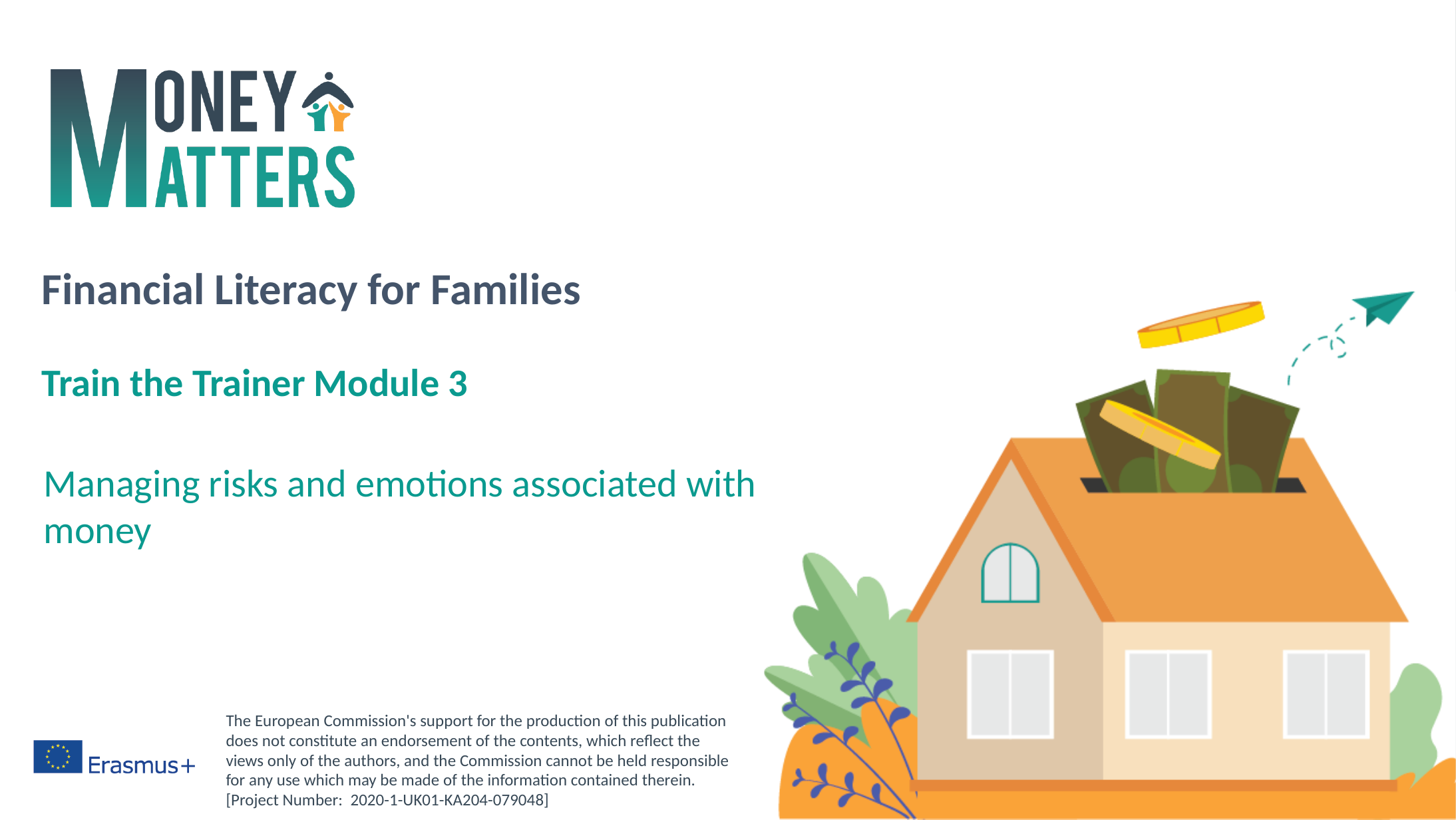

Financial Literacy for Families
# Train the Trainer Module 3
Managing risks and emotions associated with money